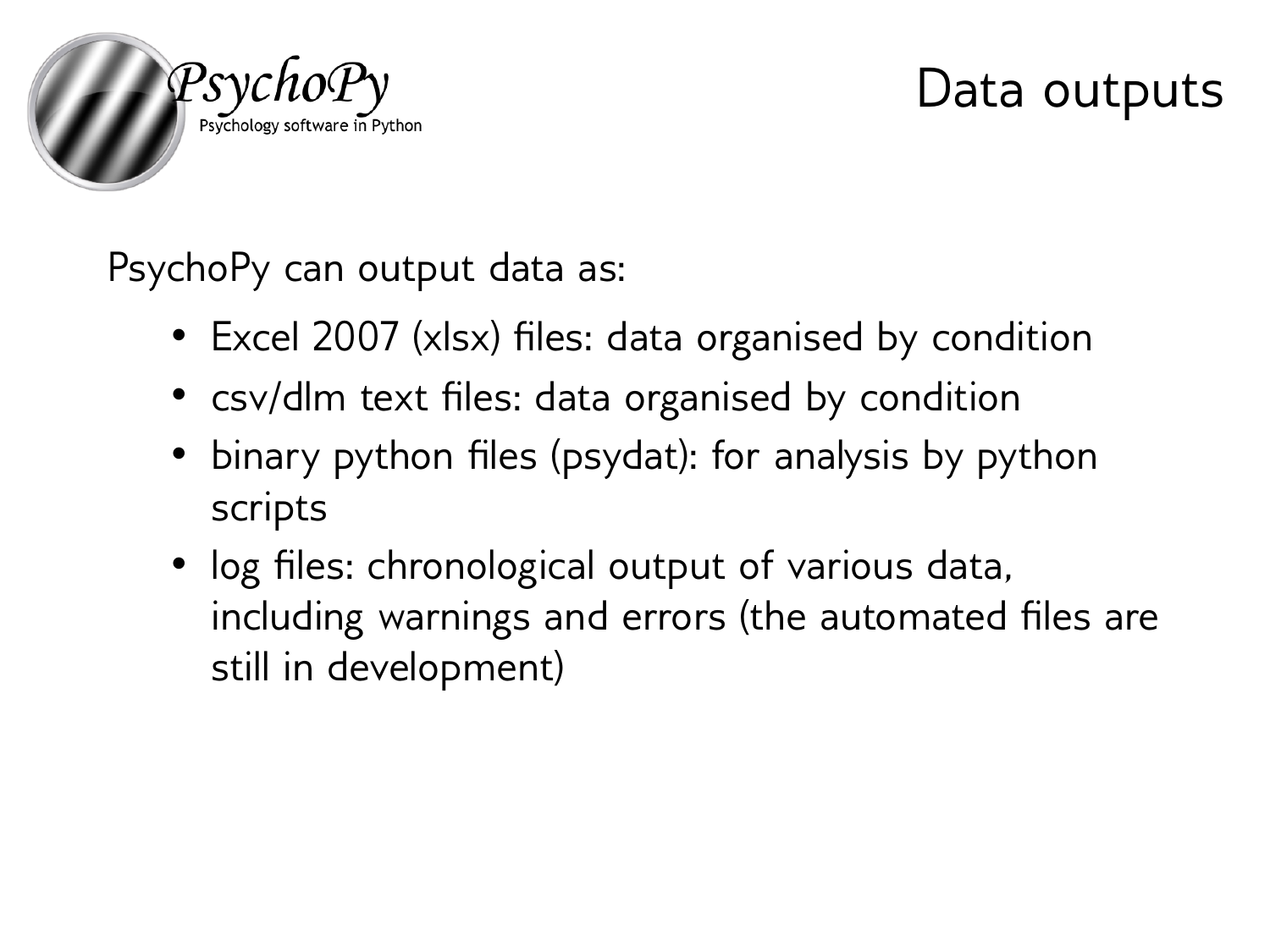

# Data outputs
PsychoPy can output data as:
Excel 2007 (xlsx) files: data organised by condition
csv/dlm text files: data organised by condition
binary python files (psydat): for analysis by python scripts
log files: chronological output of various data, including warnings and errors (the automated files are still in development)